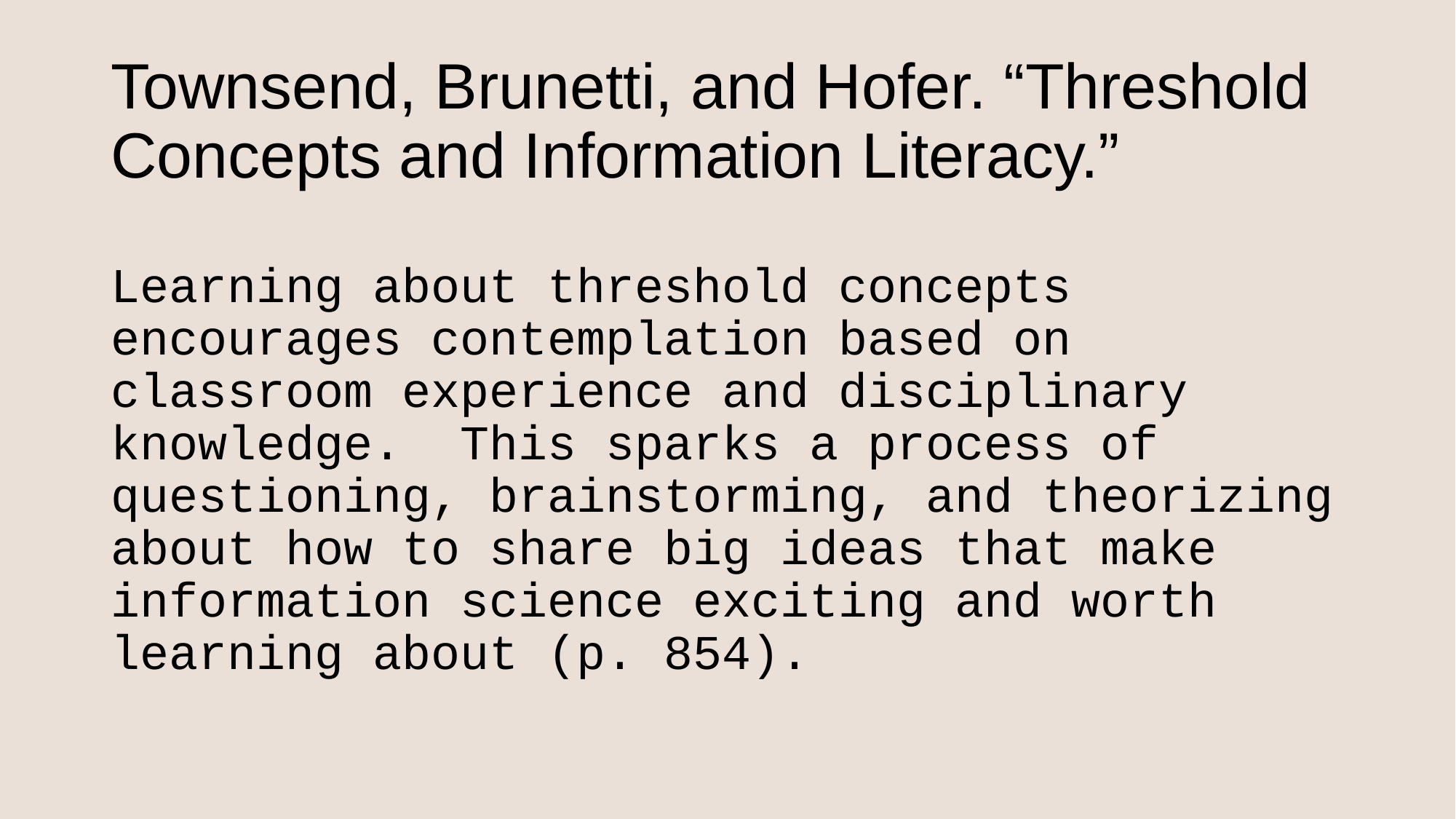

# Townsend, Brunetti, and Hofer. “Threshold Concepts and Information Literacy.”
Learning about threshold concepts encourages contemplation based on classroom experience and disciplinary knowledge.  This sparks a process of questioning, brainstorming, and theorizing about how to share big ideas that make information science exciting and worth learning about (p. 854).